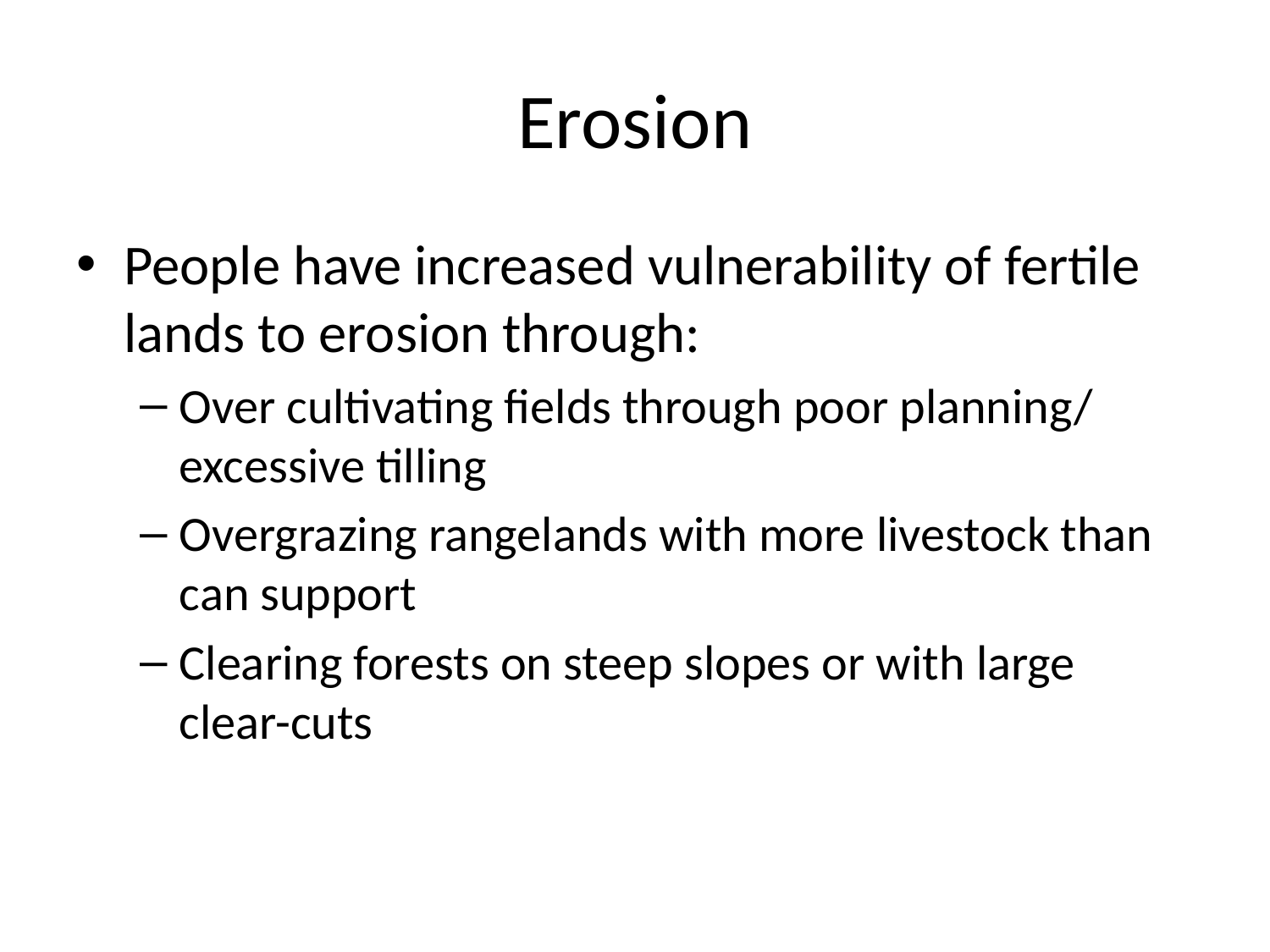

# Erosion
People have increased vulnerability of fertile lands to erosion through:
Over cultivating fields through poor planning/ excessive tilling
Overgrazing rangelands with more livestock than can support
Clearing forests on steep slopes or with large clear-cuts